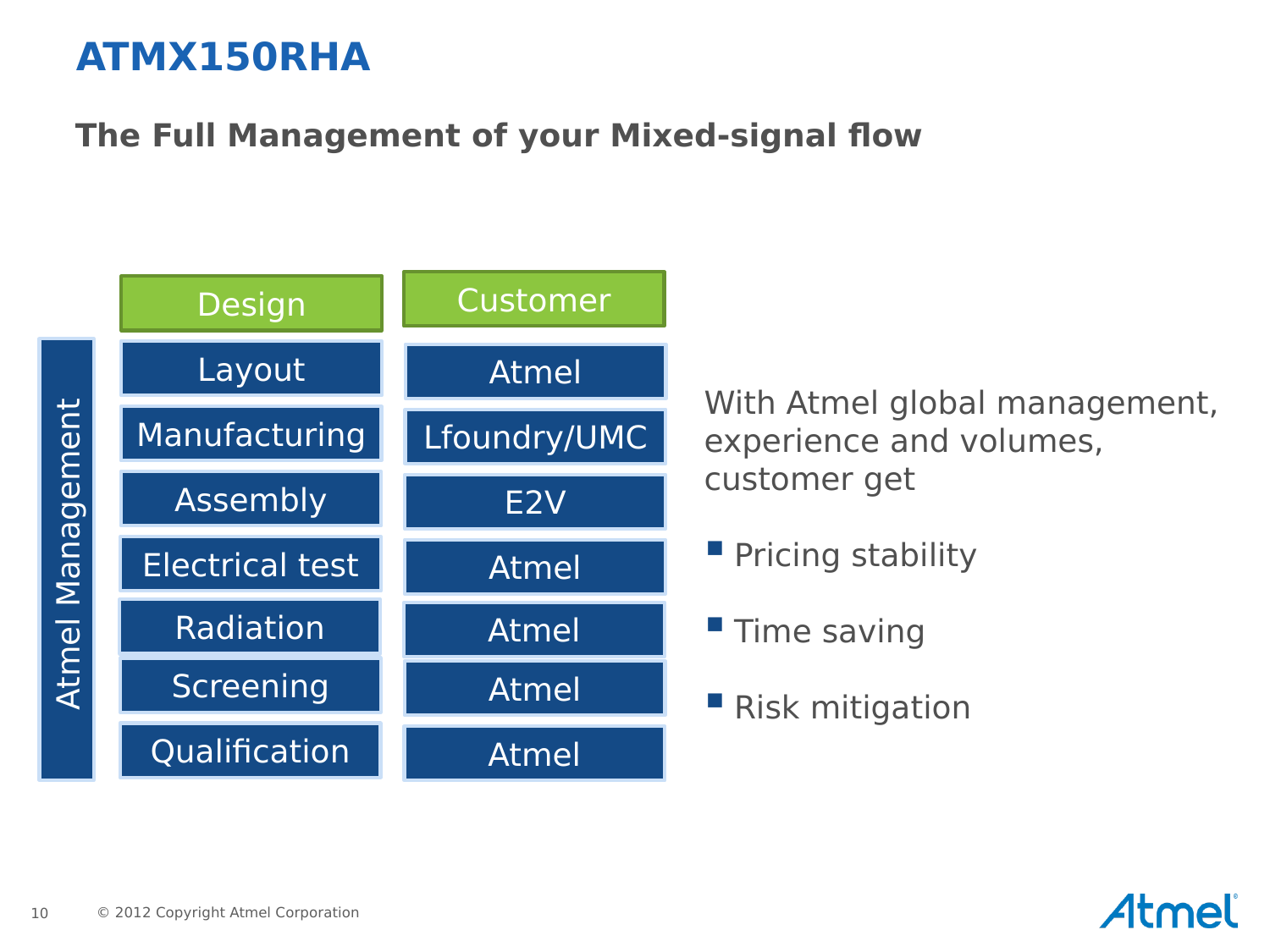

ATMX150RHA
The Full Management of your Mixed-signal flow
Customer
Design

With Atmel global management, experience and volumes, customer get

Pricing stability

Time saving

Risk mitigation

Layout
Atmel
Manufacturing
Lfoundry/UMC
Assembly
E2V
 Atmel Management
Electrical test
Atmel
Radiation
Atmel
Screening
Atmel
Qualification
Atmel